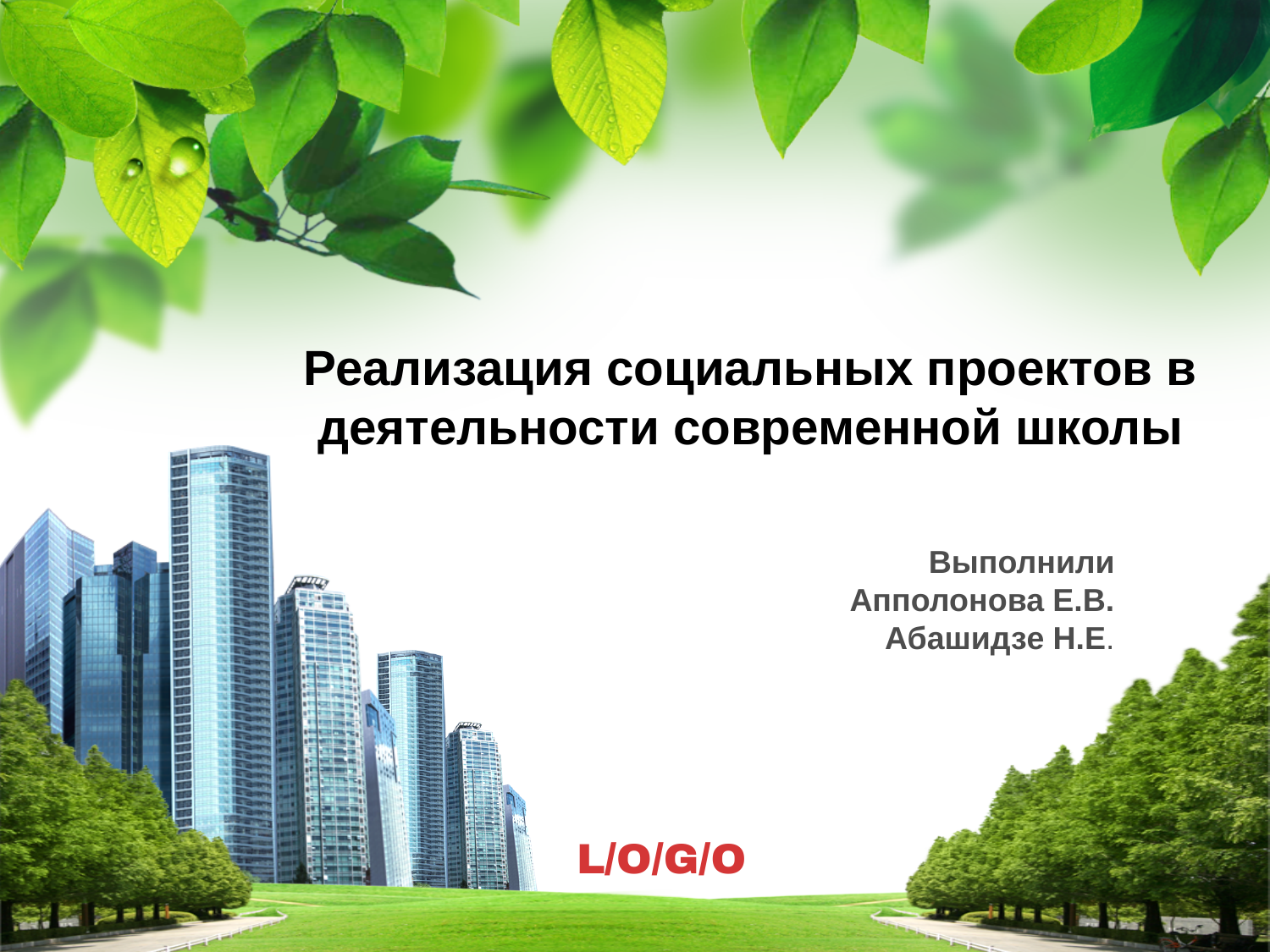

# Реализация социальных проектов в деятельности современной школы
Выполнили
Апполонова Е.В.
Абашидзе Н.Е.